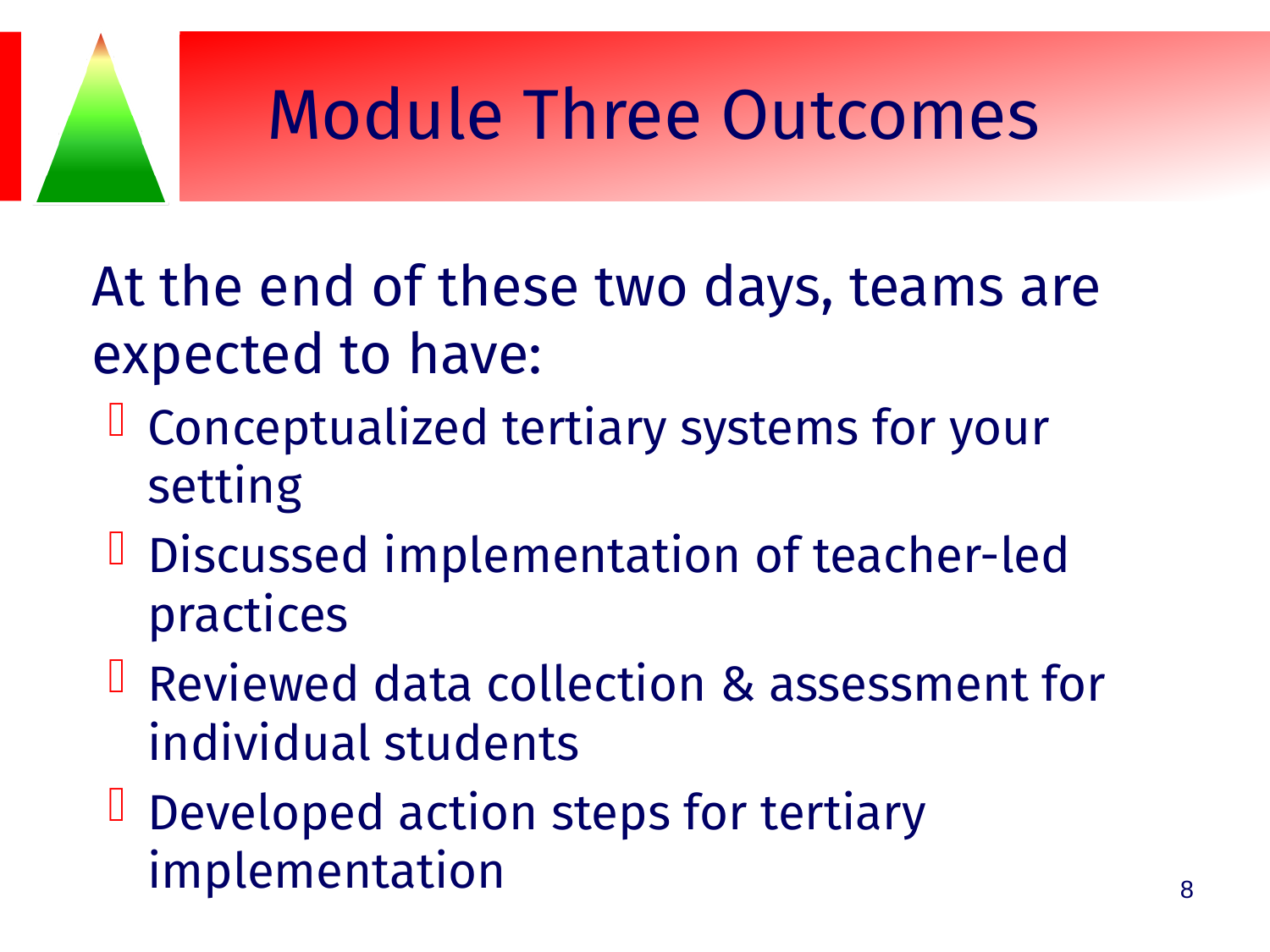

# Module Three Outcomes
	At the end of these two days, teams are expected to have:
Conceptualized tertiary systems for your setting
Discussed implementation of teacher-led practices
Reviewed data collection & assessment for individual students
Developed action steps for tertiary implementation

8